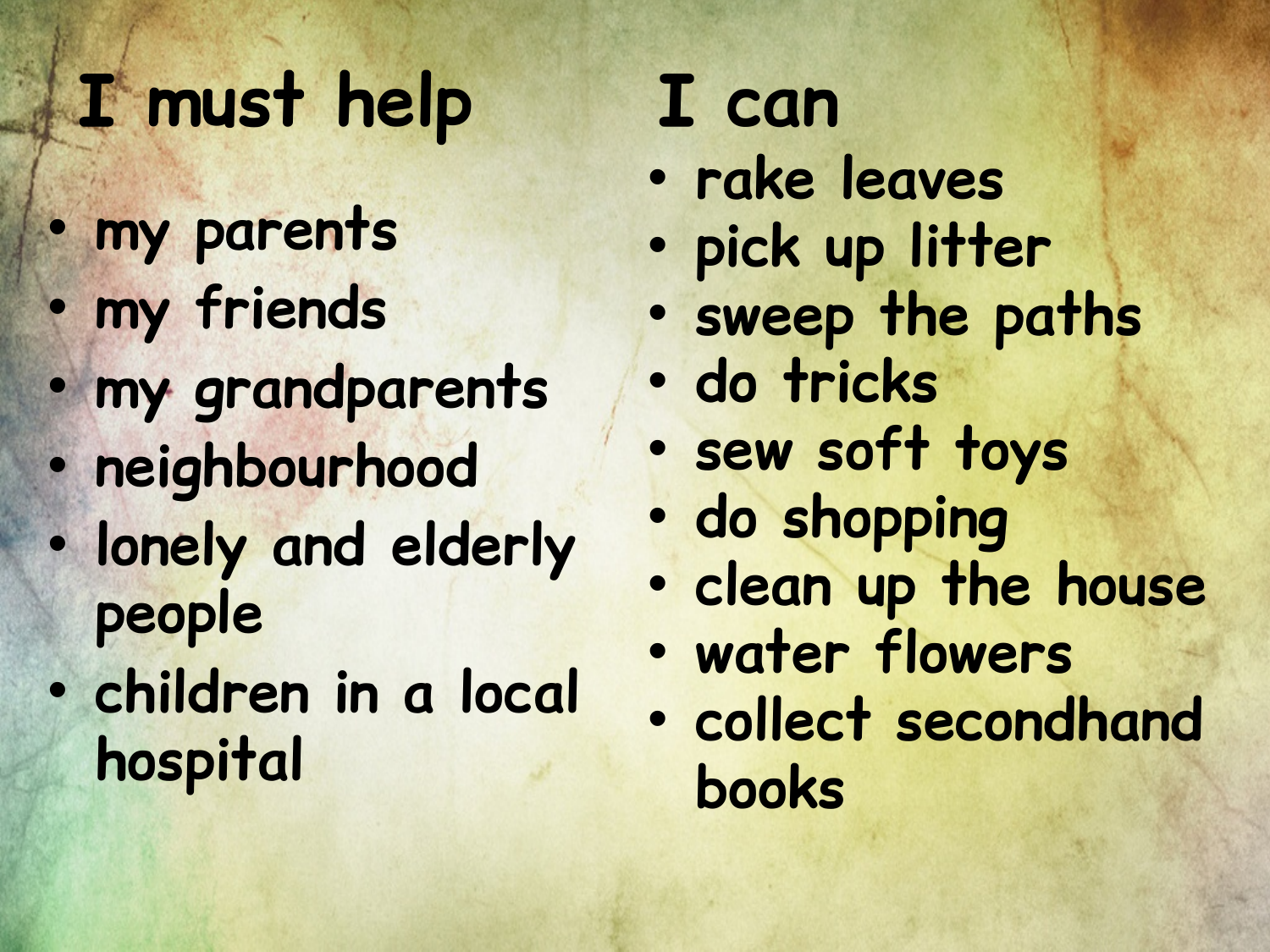

I must help
I can
rake leaves
pick up litter
sweep the paths
do tricks
sew soft toys
do shopping
clean up the house
water flowers
collect secondhand books

my parents
my friends
my grandparents
neighbourhood
lonely and elderly people
children in a local hospital